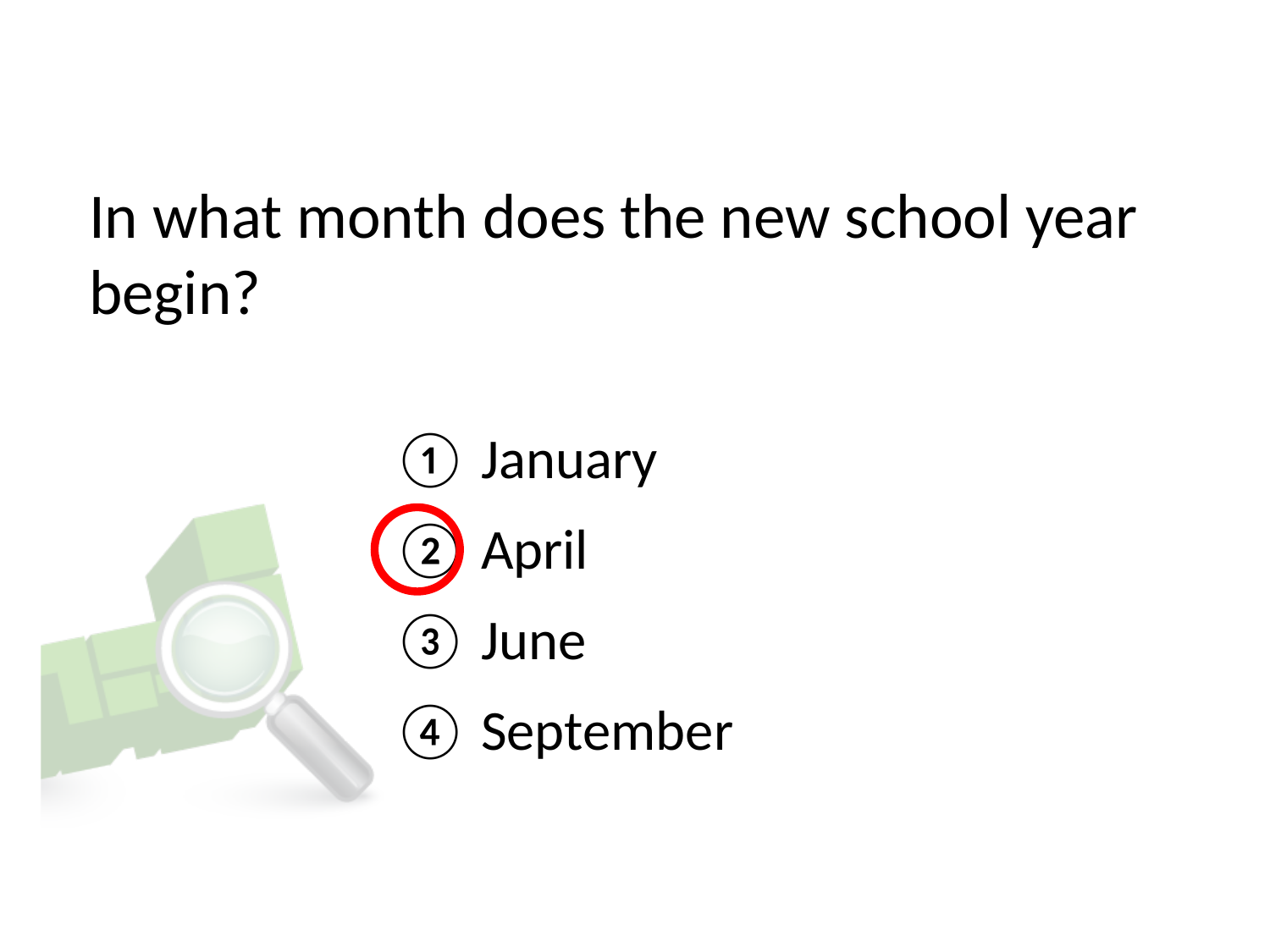

# In what month does the new school year begin?
① January
② April
③ June
④ September